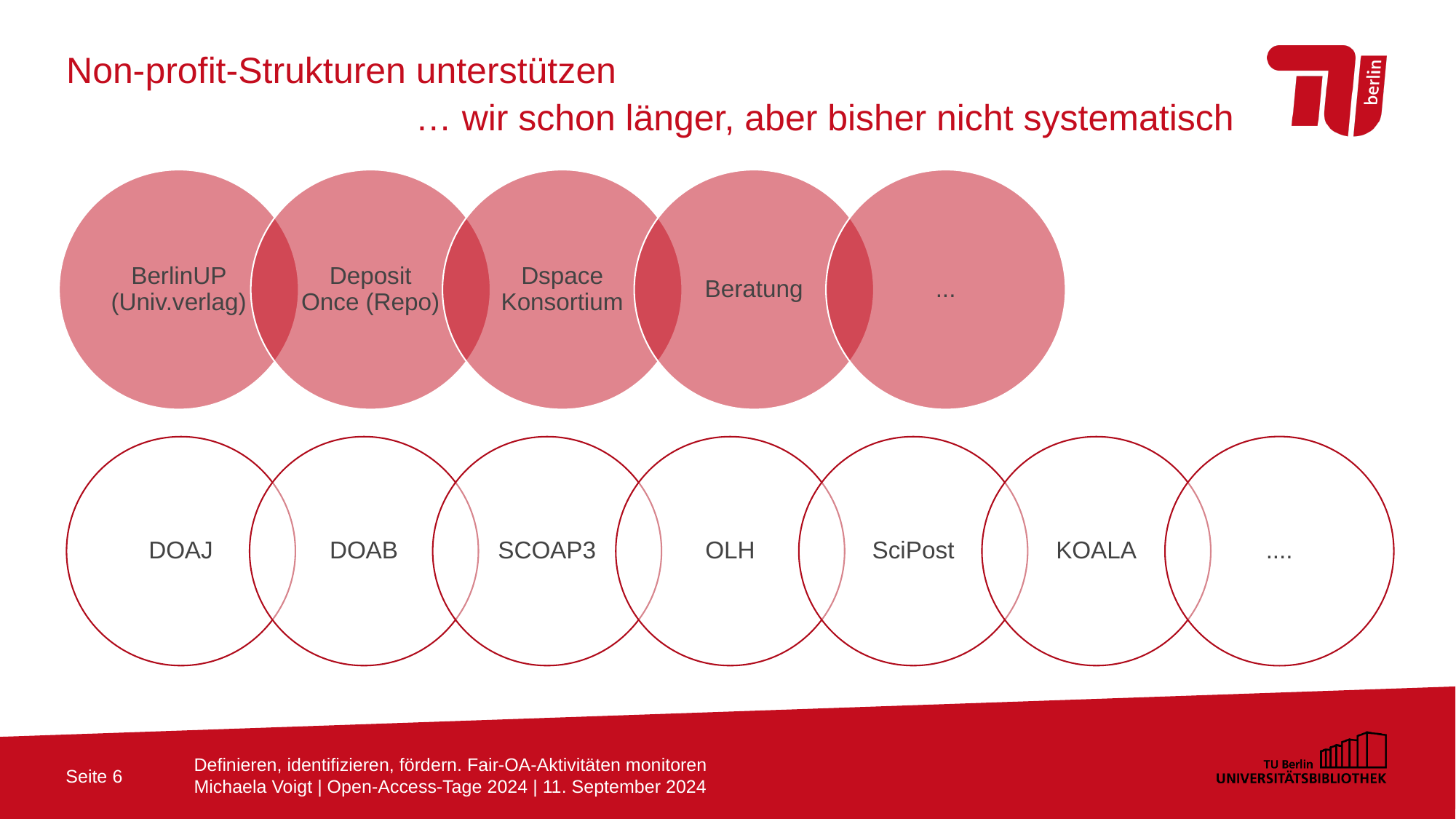

Non-profit-Strukturen unterstützen
… wir schon länger, aber bisher nicht systematisch
BerlinUP (Univ.verlag)
Deposit Once (Repo)
Dspace Konsortium
Beratung
...
DOAJ
DOAB
SCOAP3
OLH
SciPost
KOALA
....